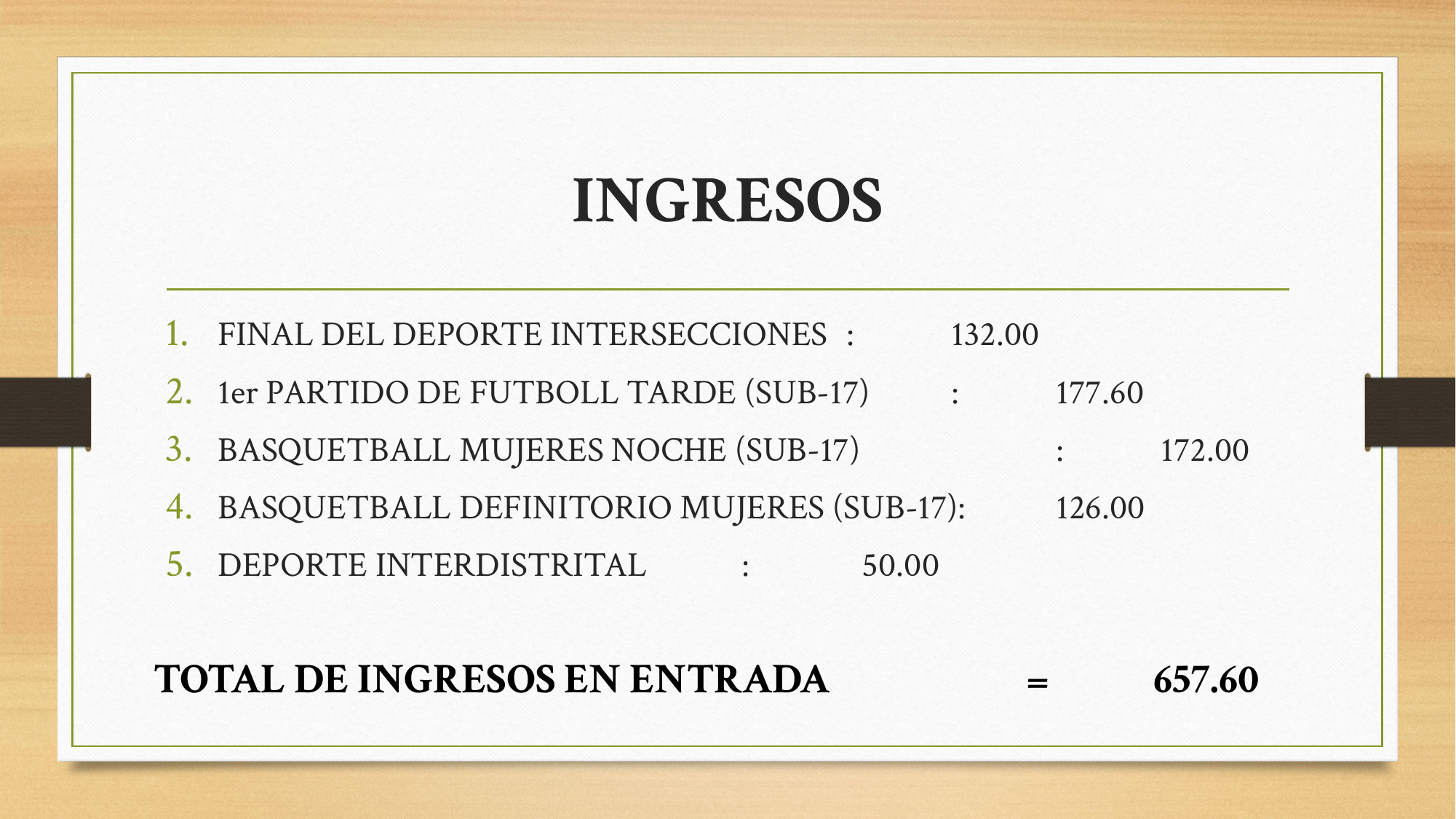

# INGRESOS
FINAL DEL DEPORTE INTERSECCIONES		:	132.00
1er PARTIDO DE FUTBOLL TARDE (SUB-17)	:	177.60
BASQUETBALL MUJERES NOCHE (SUB-17)		:	172.00
BASQUETBALL DEFINITORIO MUJERES (SUB-17):	126.00
DEPORTE INTERDISTRITAL						:	  50.00

TOTAL DE INGRESOS EN ENTRADA		=	  657.60